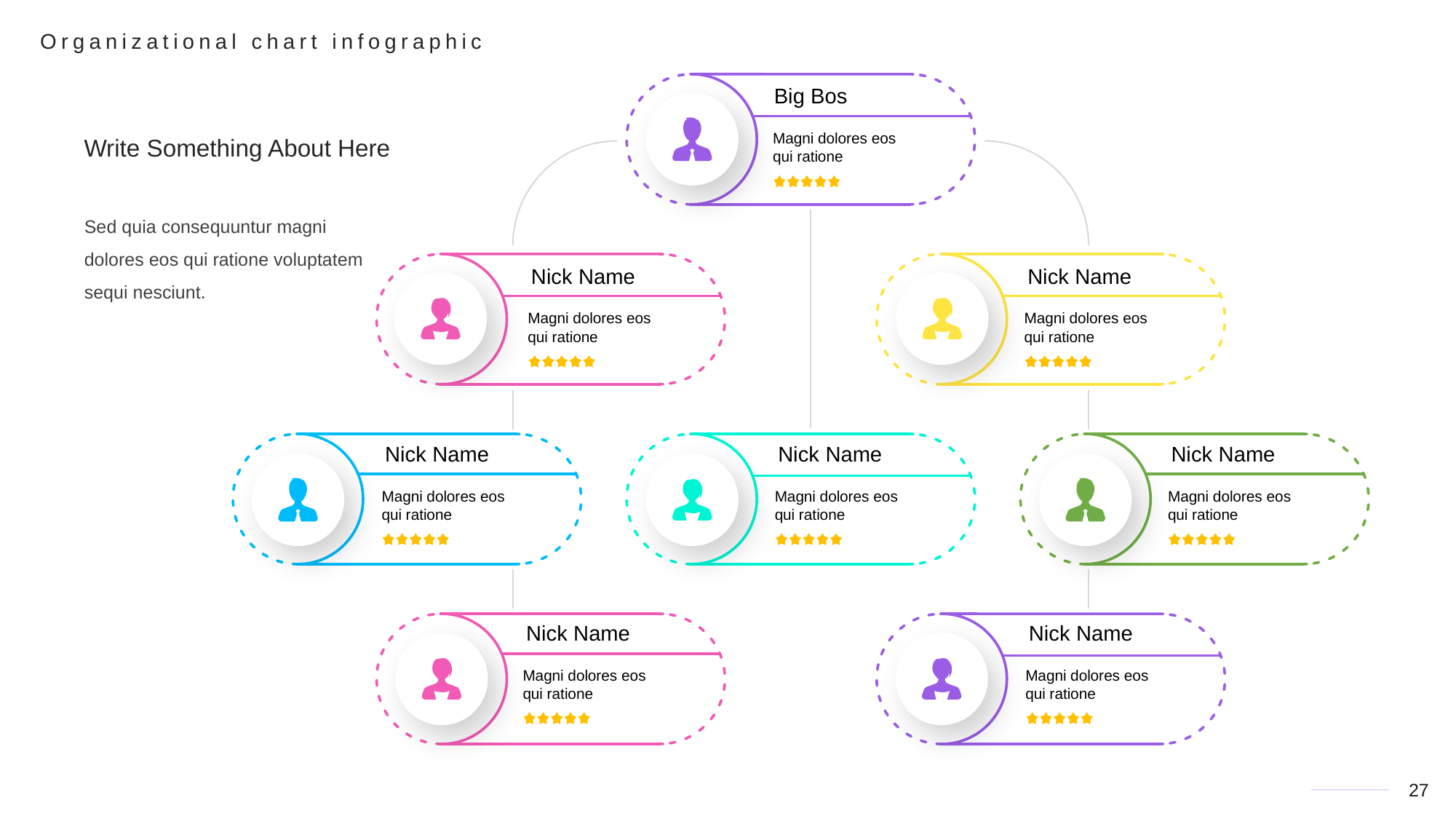

Big Bos

Magni dolores eos qui ratione
Write Something About Here

Sed quia consequuntur magni dolores eos qui ratione voluptatem sequi nesciunt.

Nick Name
Nick Name

Magni dolores eos qui ratione
Magni dolores eos qui ratione

Nick Name
Nick Name
Nick Name

Magni dolores eos qui ratione
Magni dolores eos qui ratione
Magni dolores eos qui ratione

Nick Name
Nick Name

Magni dolores eos qui ratione
Magni dolores eos qui ratione